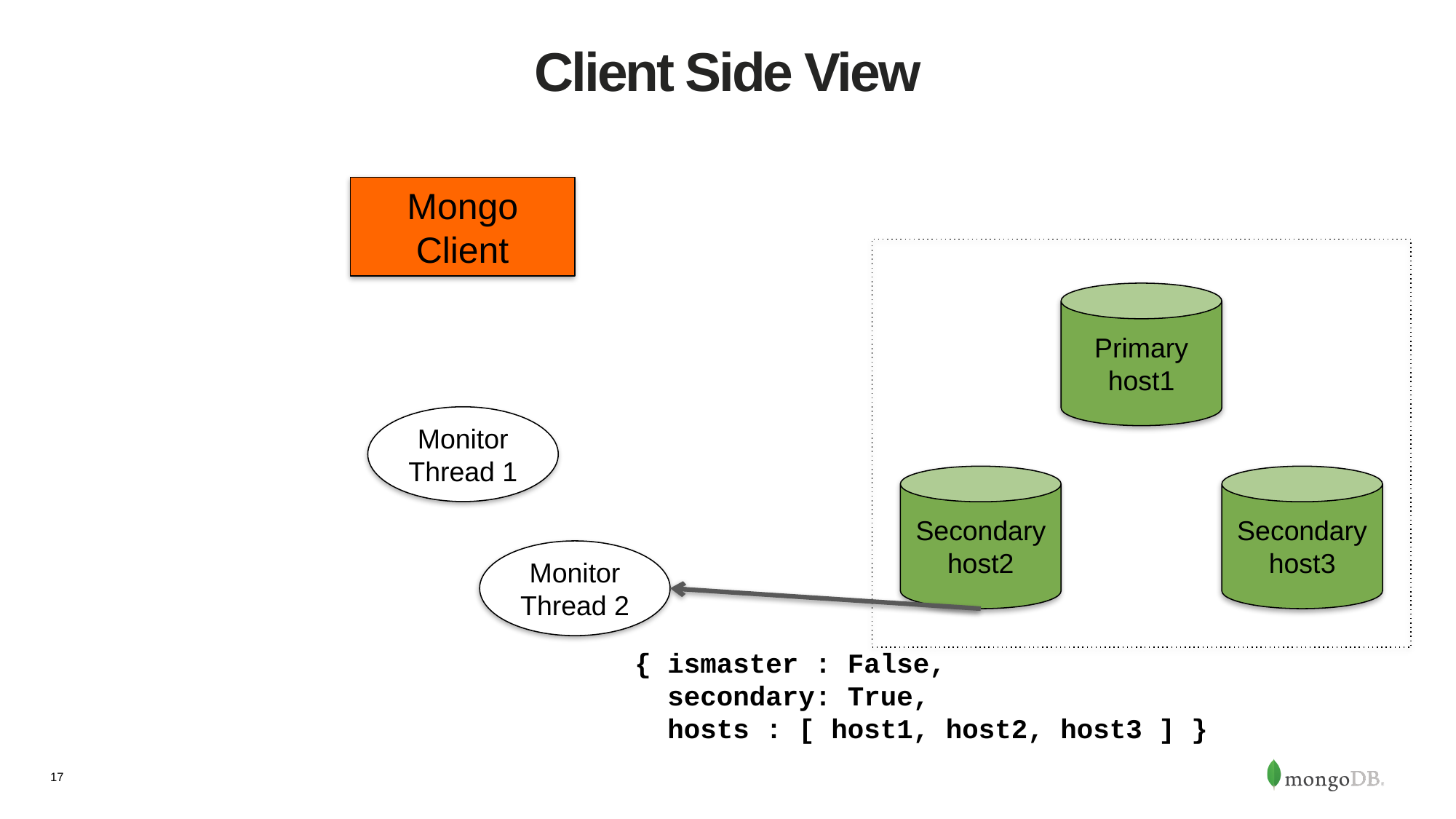

# Client Side View
Mongo
Client

Primary
host1
Secondary
host2
Secondary
host3
Monitor
Thread 1
Monitor
Thread 2
{ ismaster : False,
  secondary: True,
  hosts : [ host1, host2, host3 ] }